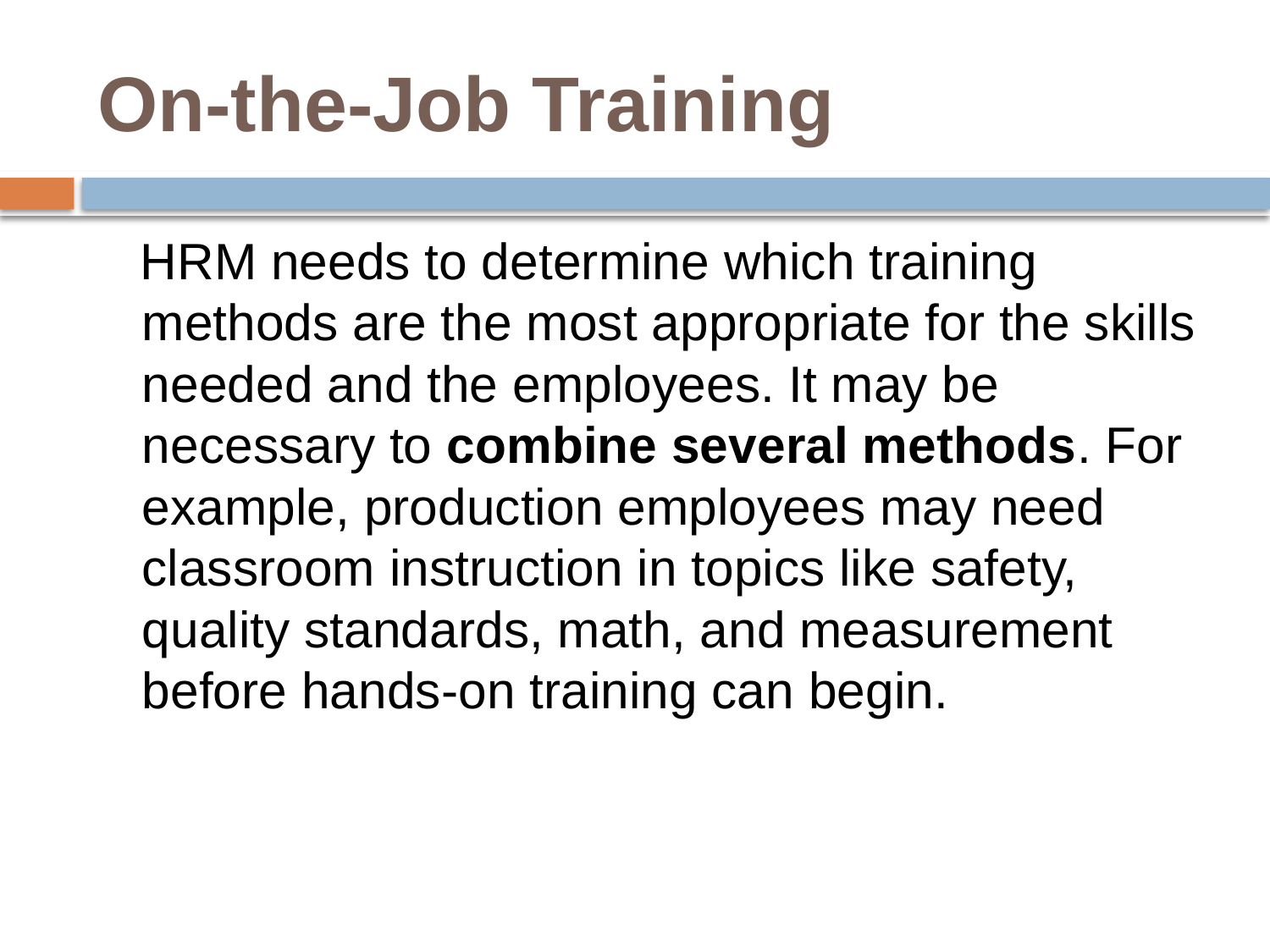

# On-the-Job Training
   HRM needs to determine which training methods are the most appropriate for the skills needed and the employees. It may be necessary to combine several methods. For example, production employees may need classroom instruction in topics like safety, quality standards, math, and measurement before hands-on training can begin.